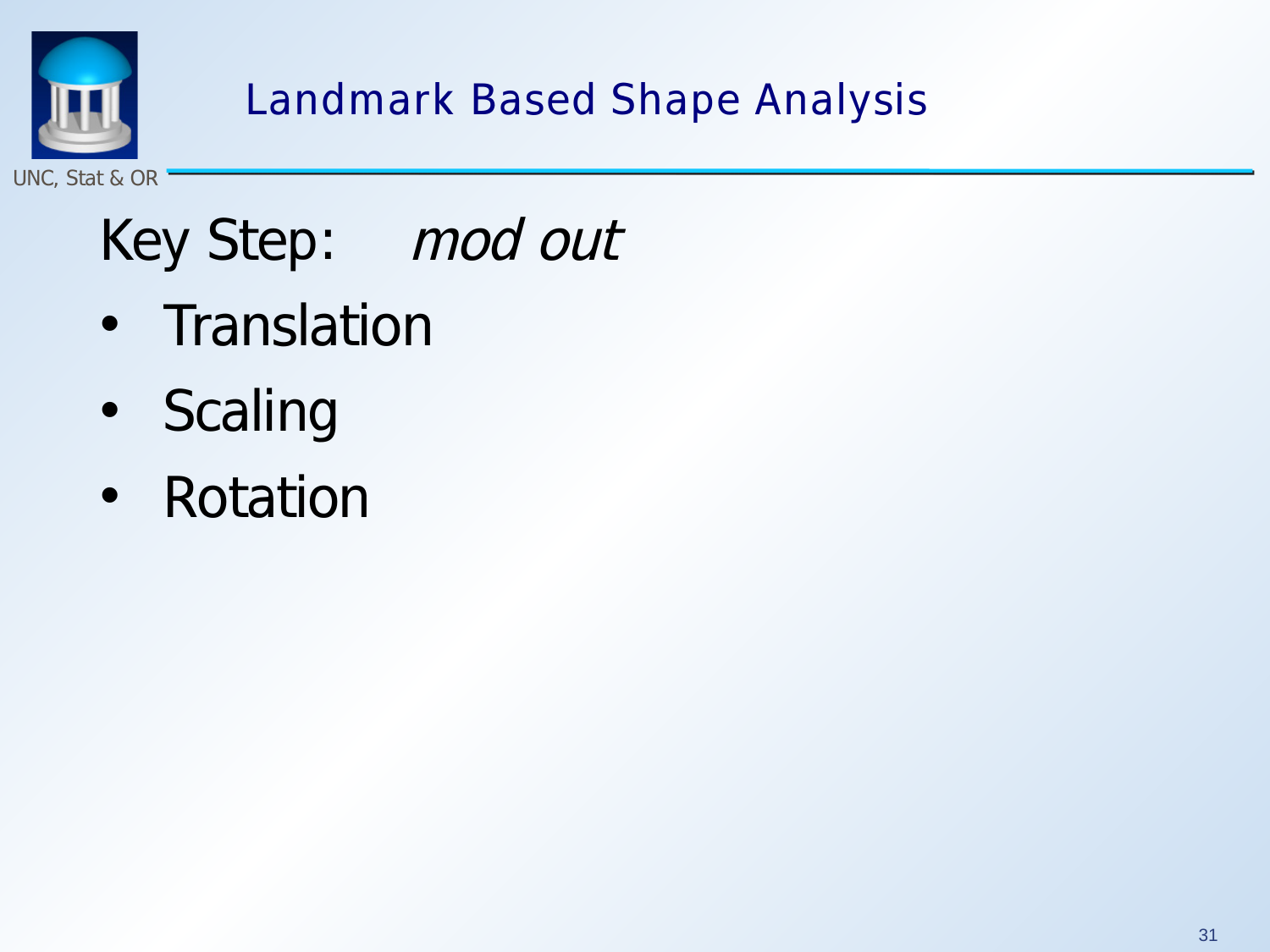

# Landmark Based Shape Analysis
Key Step:    mod out
Translation
Scaling
Rotation